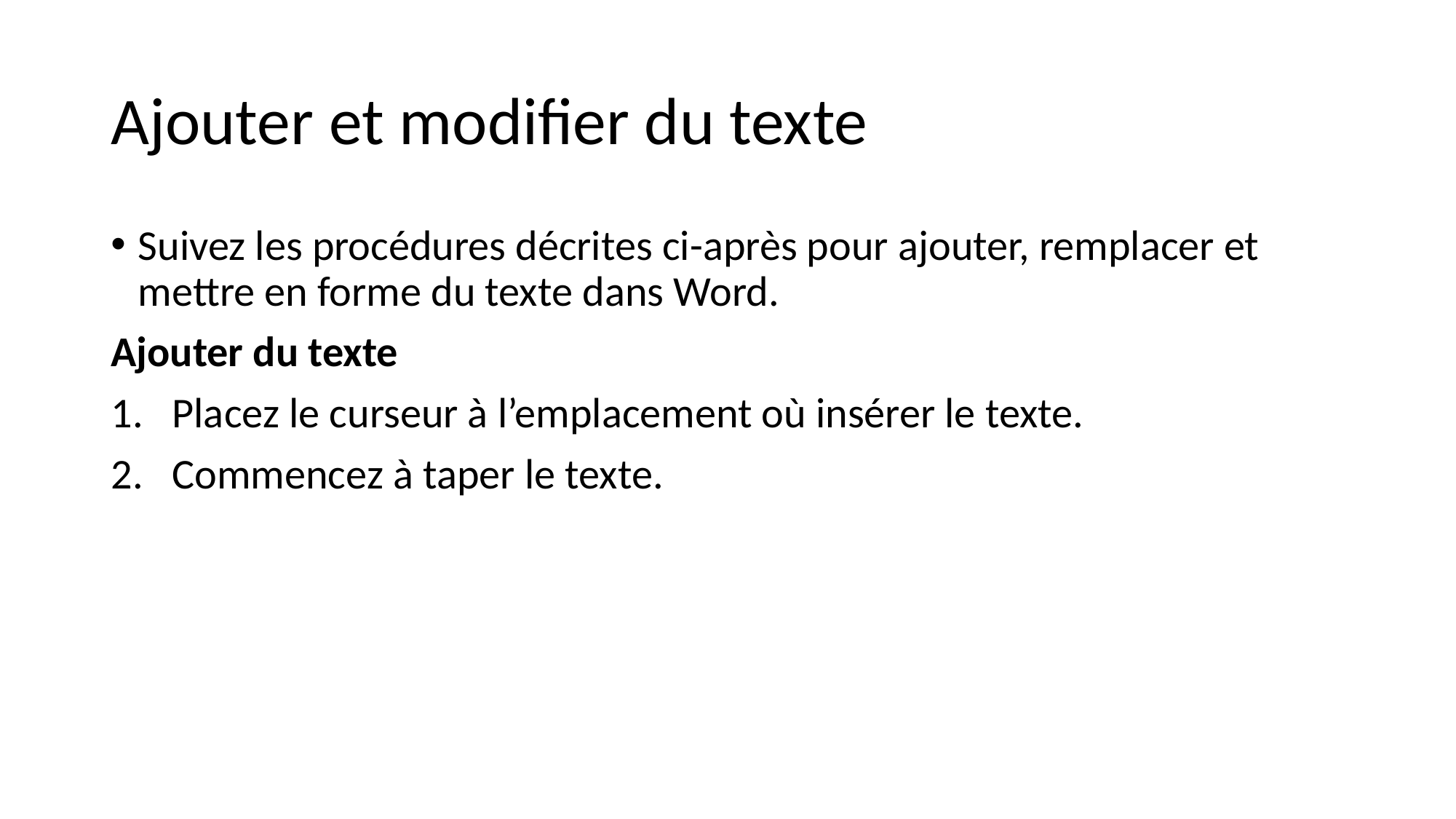

# Ajouter et modifier du texte
Suivez les procédures décrites ci-après pour ajouter, remplacer et mettre en forme du texte dans Word.
Ajouter du texte
Placez le curseur à l’emplacement où insérer le texte.
Commencez à taper le texte.